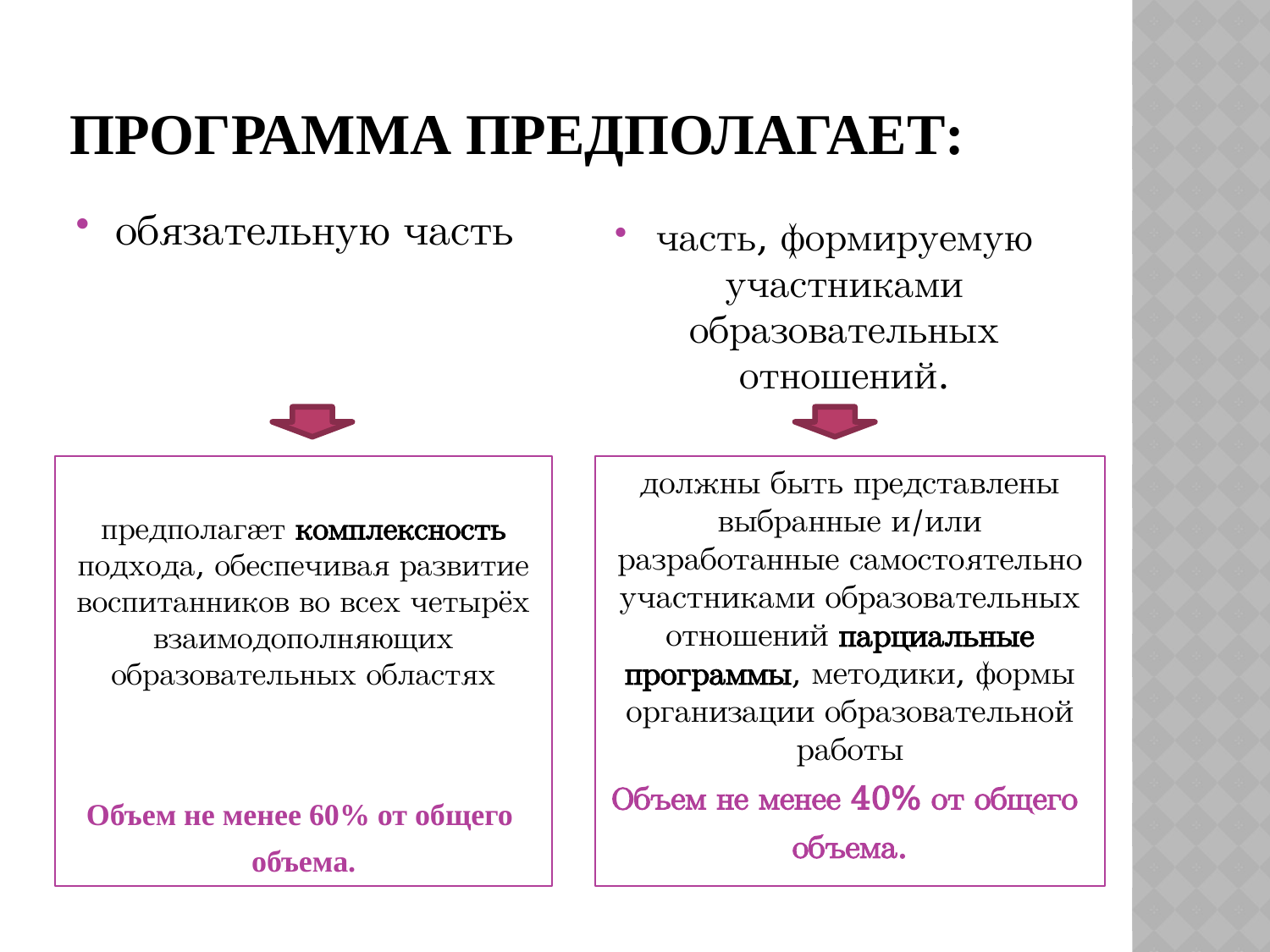

# Программа предполагает:
обязательную часть

часть, формируемую участниками образовательных отношений.

предполагает комплексность подхода, обеспечивая развитие воспитанников во всех четырёх взаимодополняющих образовательных областях

Объем не менее 60% от общего
объема.

должны быть представлены выбранные и/или разработанные самостоятельно участниками образовательных отношений парциальные программы, методики, формы организации образовательной работы
Объем не менее 40% от общего
объема.